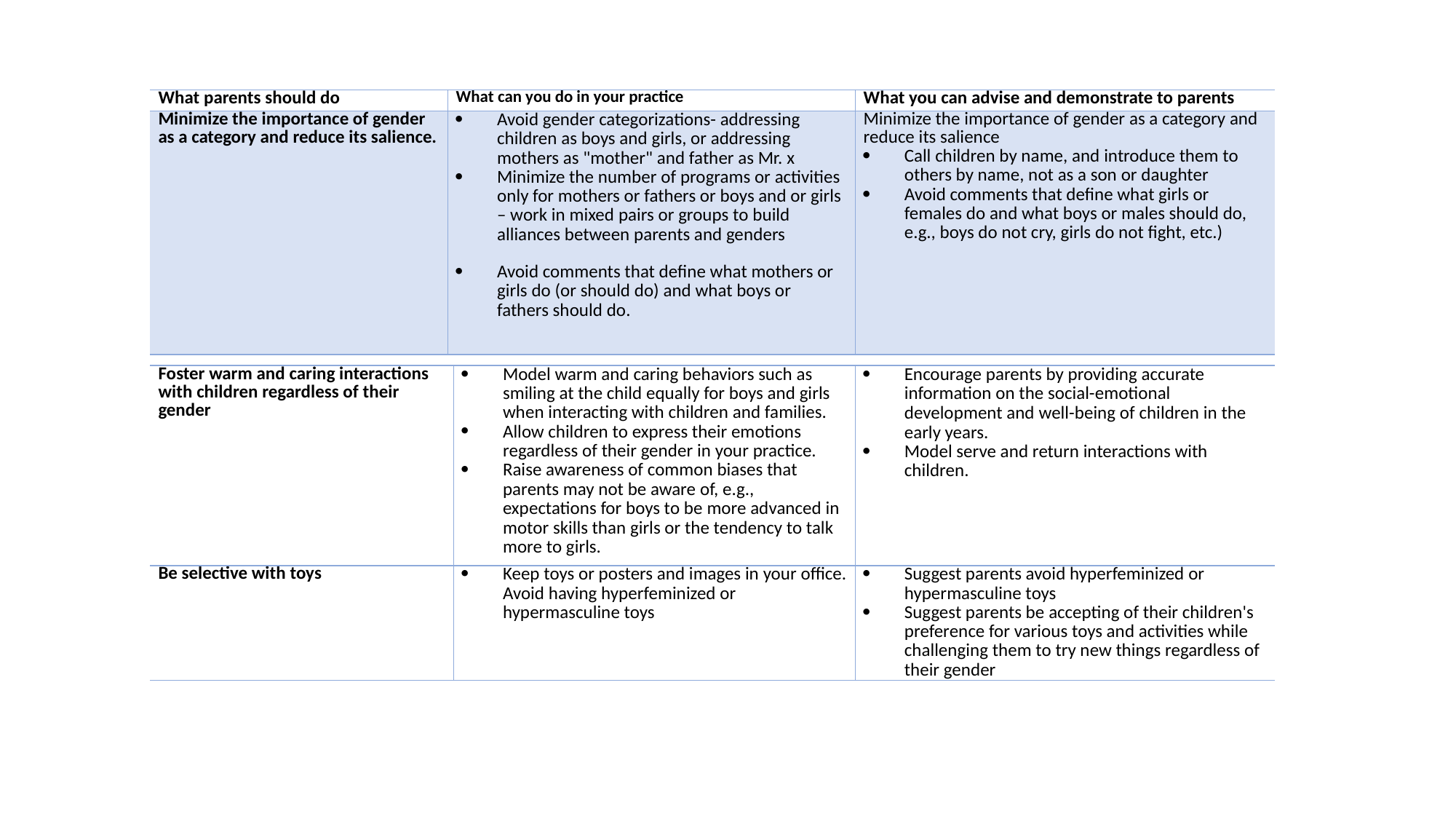

| What parents should do | What can you do in your practice | What you can advise and demonstrate to parents |
| --- | --- | --- |
| Minimize the importance of gender as a category and reduce its salience. | Avoid gender categorizations- addressing children as boys and girls, or addressing mothers as "mother" and father as Mr. x Minimize the number of programs or activities only for mothers or fathers or boys and or girls – work in mixed pairs or groups to build alliances between parents and genders   Avoid comments that define what mothers or girls do (or should do) and what boys or fathers should do. | Minimize the importance of gender as a category and reduce its salience Call children by name, and introduce them to others by name, not as a son or daughter Avoid comments that define what girls or females do and what boys or males should do, e.g., boys do not cry, girls do not fight, etc.) |
| Foster warm and caring interactions with children regardless of their gender | Model warm and caring behaviors such as smiling at the child equally for boys and girls when interacting with children and families. Allow children to express their emotions regardless of their gender in your practice. Raise awareness of common biases that parents may not be aware of, e.g., expectations for boys to be more advanced in motor skills than girls or the tendency to talk more to girls. | Encourage parents by providing accurate information on the social-emotional development and well-being of children in the early years. Model serve and return interactions with children. |
| --- | --- | --- |
| Be selective with toys | Keep toys or posters and images in your office. Avoid having hyperfeminized or hypermasculine toys | Suggest parents avoid hyperfeminized or hypermasculine toys Suggest parents be accepting of their children's preference for various toys and activities while challenging them to try new things regardless of their gender |
| --- | --- | --- |